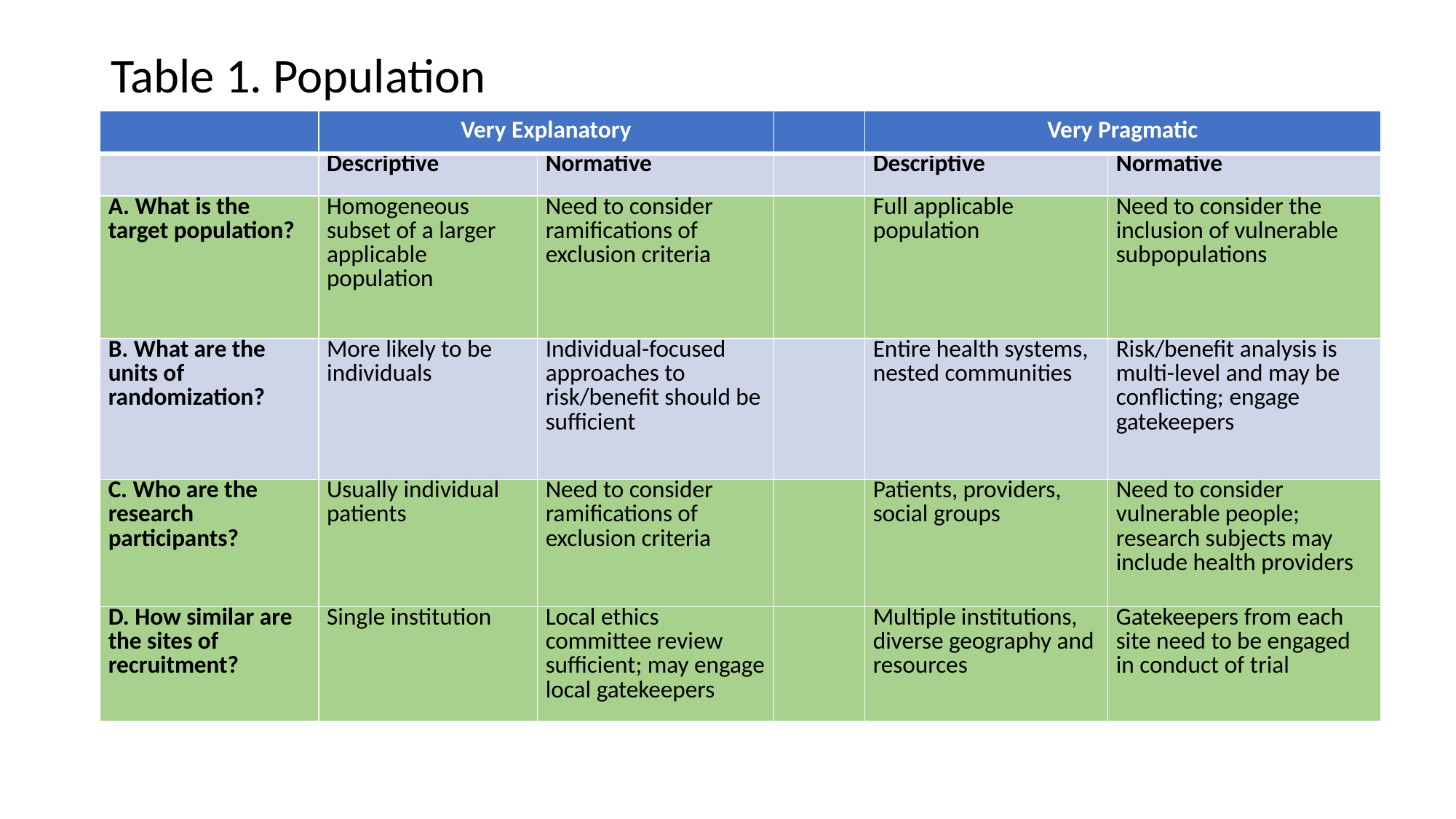

# Table 1. Population
|  | Very Explanatory |  |  | Very Pragmatic |  |
| --- | --- | --- | --- | --- | --- |
|  | Descriptive | Normative |  | Descriptive | Normative |
| A. What is the target population? | Homogeneous subset of a larger applicable population | Need to consider ramifications of exclusion criteria |  | Full applicable population | Need to consider the inclusion of vulnerable subpopulations |
| B. What are the units of randomization? | More likely to be individuals | Individual-focused approaches to risk/benefit should be sufficient |  | Entire health systems, nested communities | Risk/benefit analysis is multi-level and may be conflicting; engage gatekeepers |
| C. Who are the research participants? | Usually individual patients | Need to consider ramifications of exclusion criteria |  | Patients, providers, social groups | Need to consider vulnerable people; research subjects may include health providers |
| D. How similar are the sites of recruitment? | Single institution | Local ethics committee review sufficient; may engage local gatekeepers |  | Multiple institutions, diverse geography and resources | Gatekeepers from each site need to be engaged in conduct of trial |